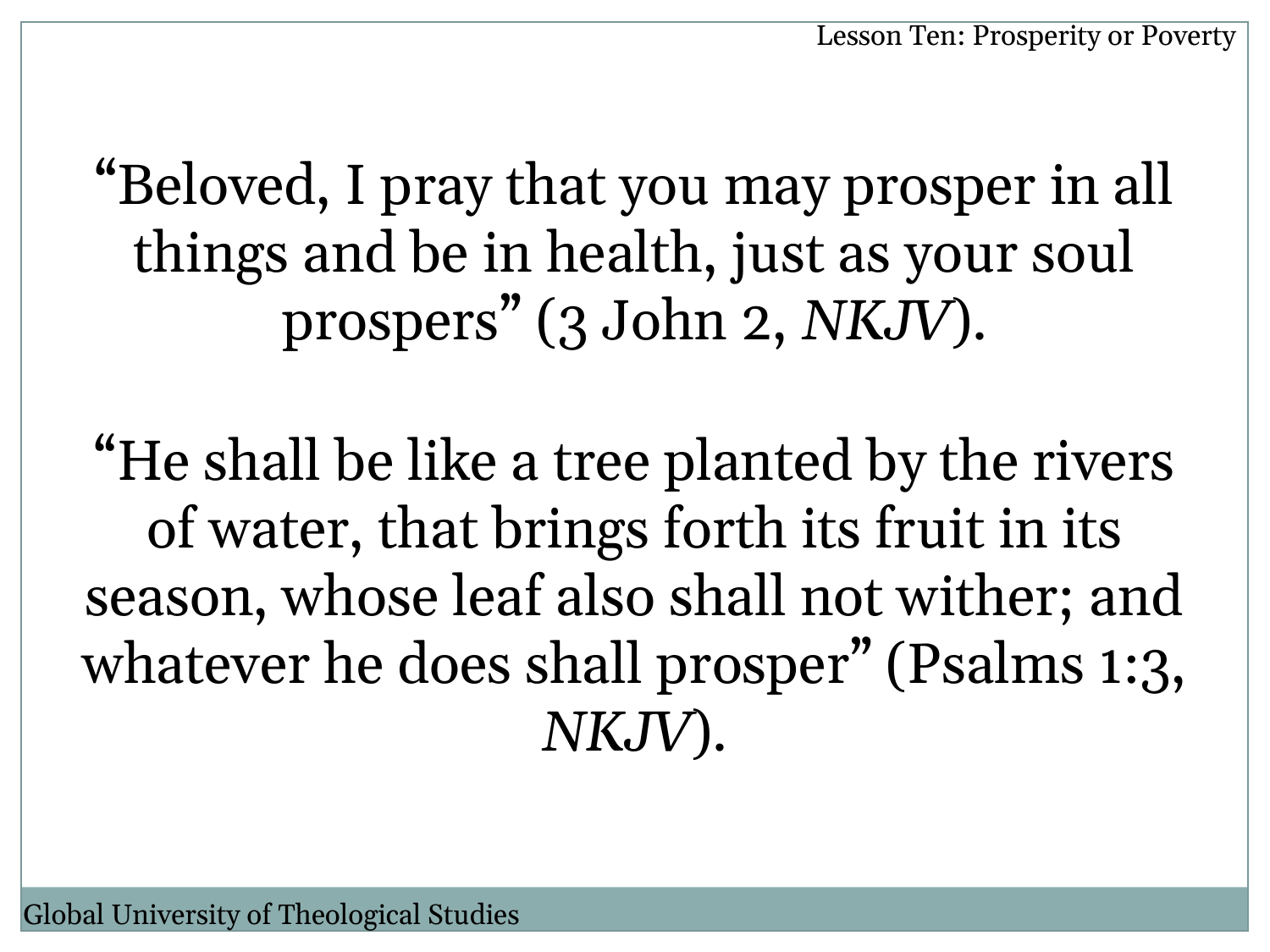

Lesson Ten: Prosperity or Poverty
“Beloved, I pray that you may prosper in all things and be in health, just as your soul prospers” (3 John 2, NKJV).
“He shall be like a tree planted by the rivers of water, that brings forth its fruit in its season, whose leaf also shall not wither; and whatever he does shall prosper” (Psalms 1:3, NKJV).
Global University of Theological Studies